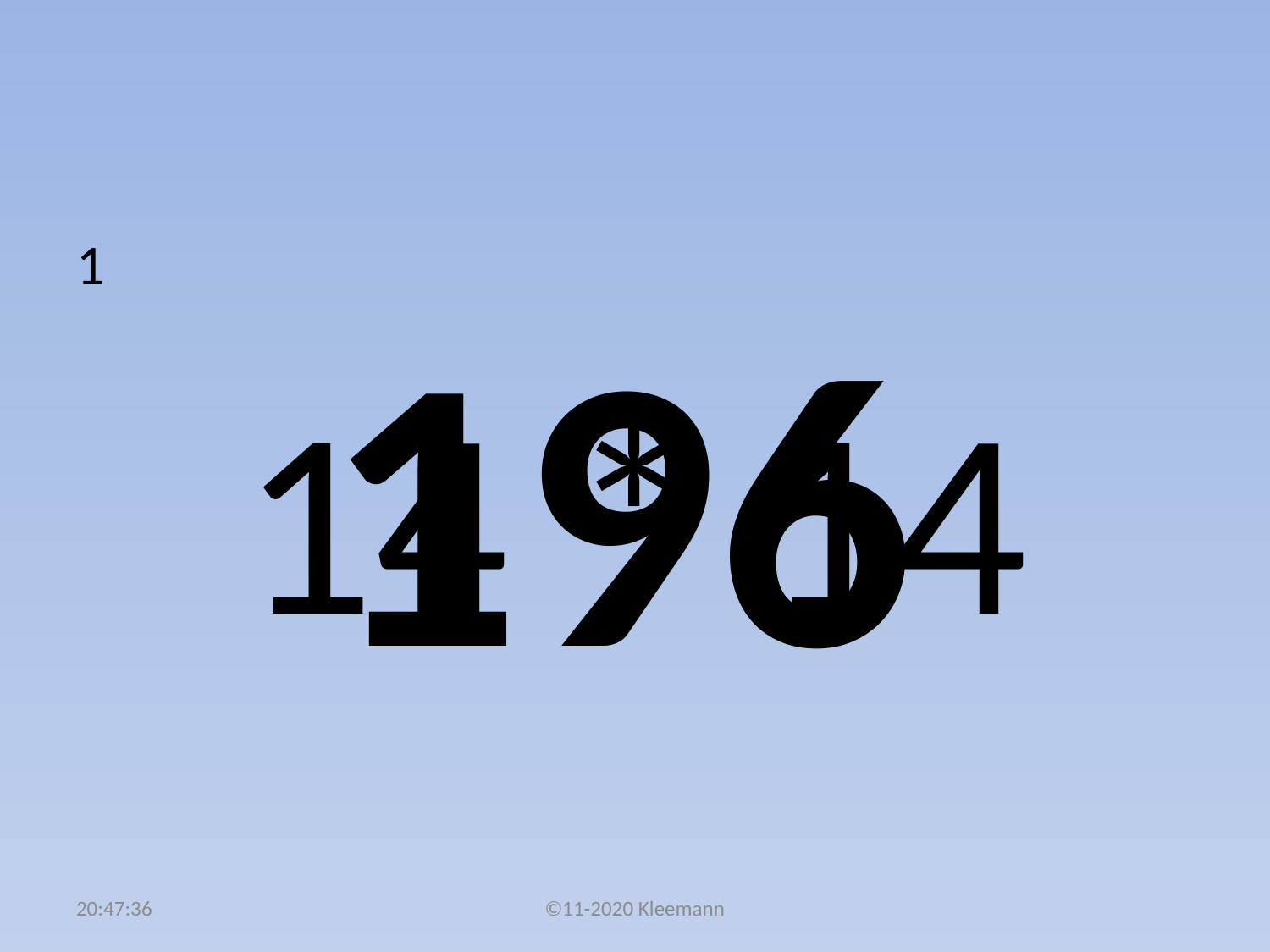

#
1
14 * 14
196
20:47:36
©11-2020 Kleemann